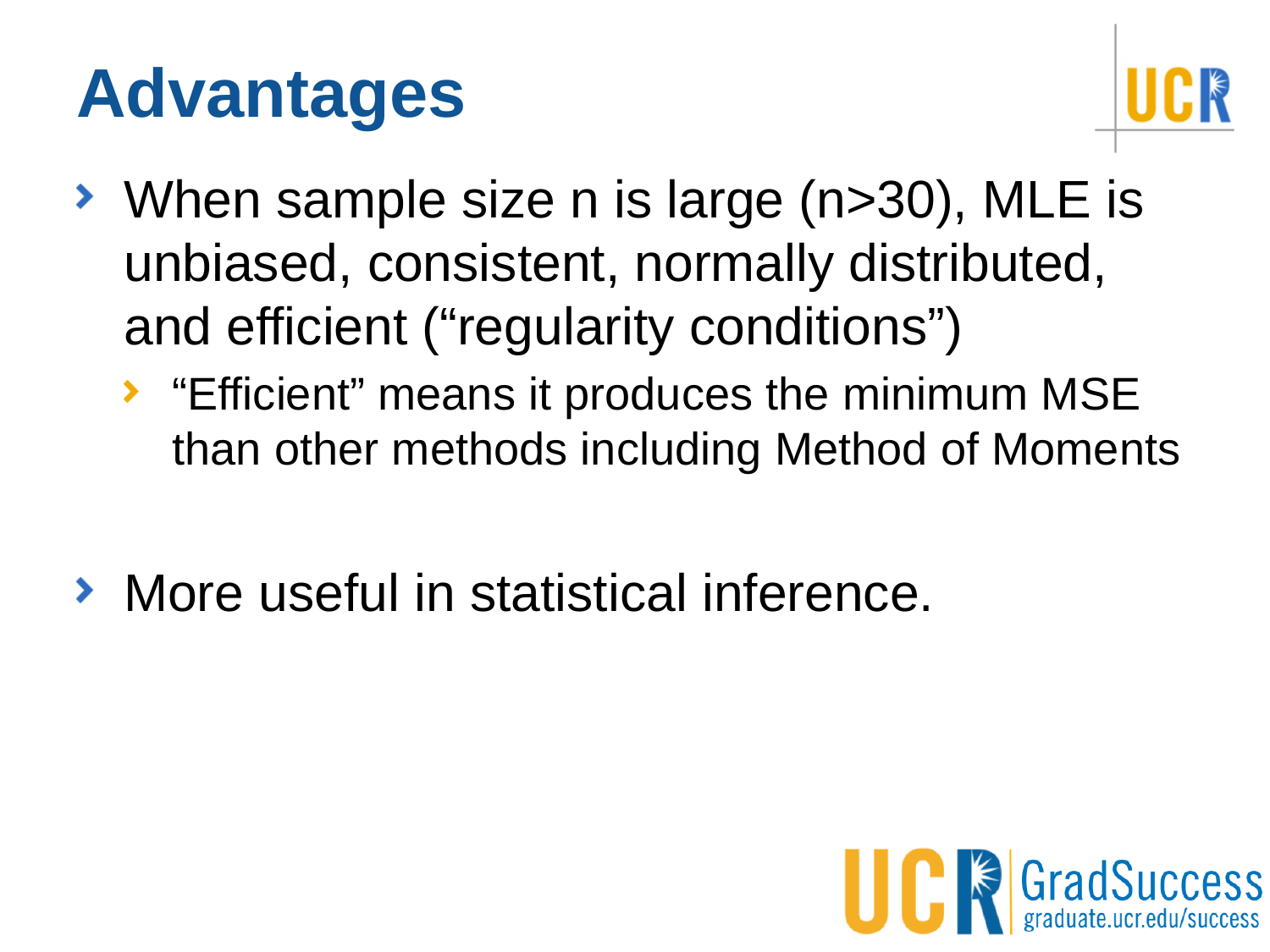

# Advantages
When sample size n is large (n>30), MLE is unbiased, consistent, normally distributed, and efficient (“regularity conditions”)
“Efficient” means it produces the minimum MSE than other methods including Method of Moments

More useful in statistical inference.